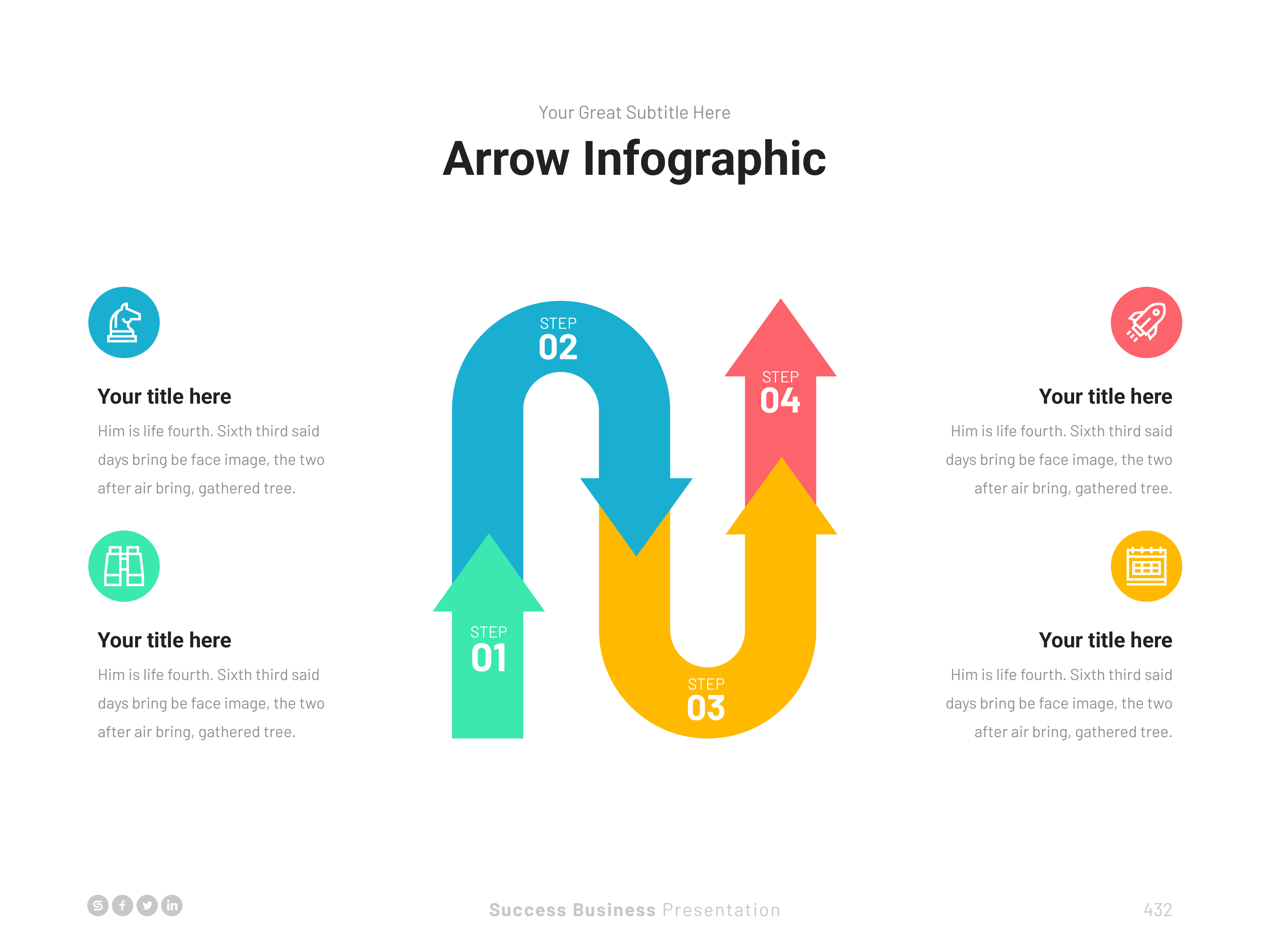

Your Great Subtitle Here
Arrow Infographic

STEP
04

STEP
02
Your title here
Him is life fourth. Sixth third said days bring be face image, the two after air bring, gathered tree.
Your title here
Him is life fourth. Sixth third said days bring be face image, the two after air bring, gathered tree.

STEP
03

STEP
01
Your title here
Him is life fourth. Sixth third said days bring be face image, the two after air bring, gathered tree.
Your title here
Him is life fourth. Sixth third said days bring be face image, the two after air bring, gathered tree.